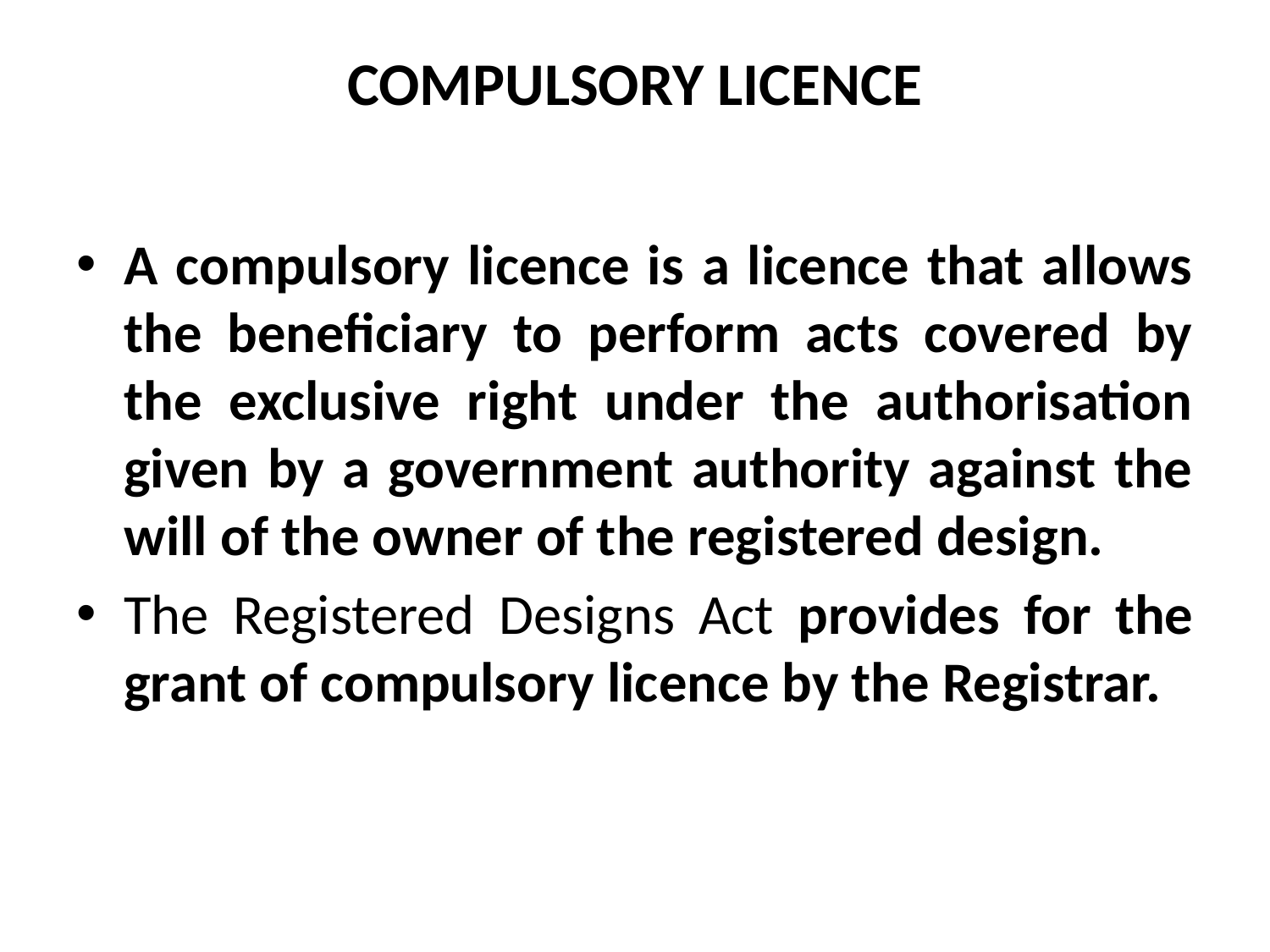

# COMPULSORY LICENCE
A compulsory licence is a licence that allows the beneficiary to perform acts covered by the exclusive right under the authorisation given by a government authority against the will of the owner of the registered design.
The Registered Designs Act provides for the grant of compulsory licence by the Registrar.